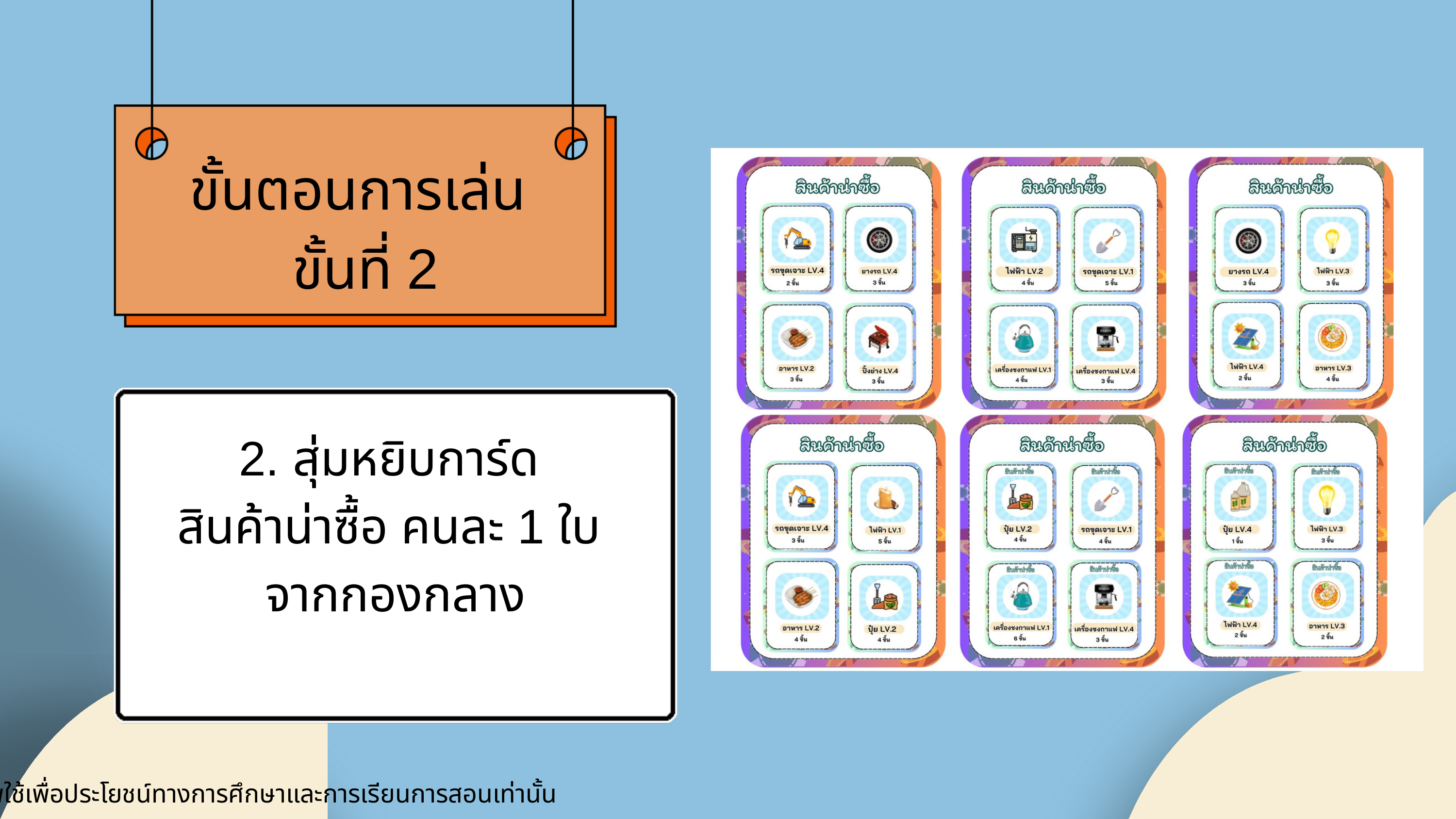

ขั้นตอนการเล่น
ขั้นที่ 2

2. สุ่มหยิบการ์ด
สินค้าน่าซื้อ คนละ 1 ใบ
จากกองกลาง

ภาพใช้เพื่อประโยชน์ทางการศึกษาและการเรียนการสอนเท่านั้น